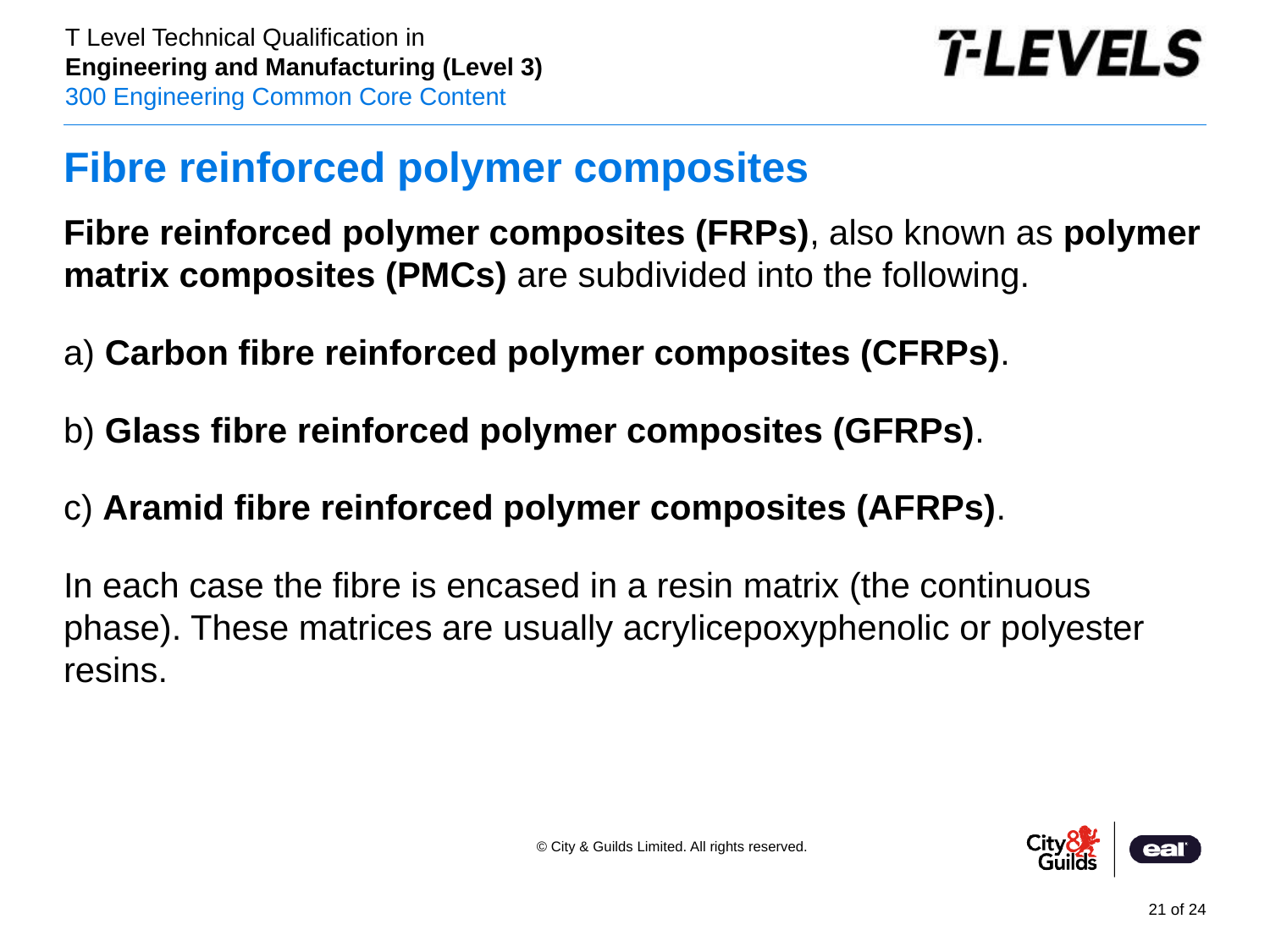

# Fibre reinforced polymer composites
Fibre reinforced polymer composites (FRPs), also known as polymer matrix composites (PMCs) are subdivided into the following.
a) Carbon fibre reinforced polymer composites (CFRPs).
b) Glass fibre reinforced polymer composites (GFRPs).
c) Aramid fibre reinforced polymer composites (AFRPs).
In each case the fibre is encased in a resin matrix (the continuous phase). These matrices are usually acrylicepoxyphenolic or polyester resins.